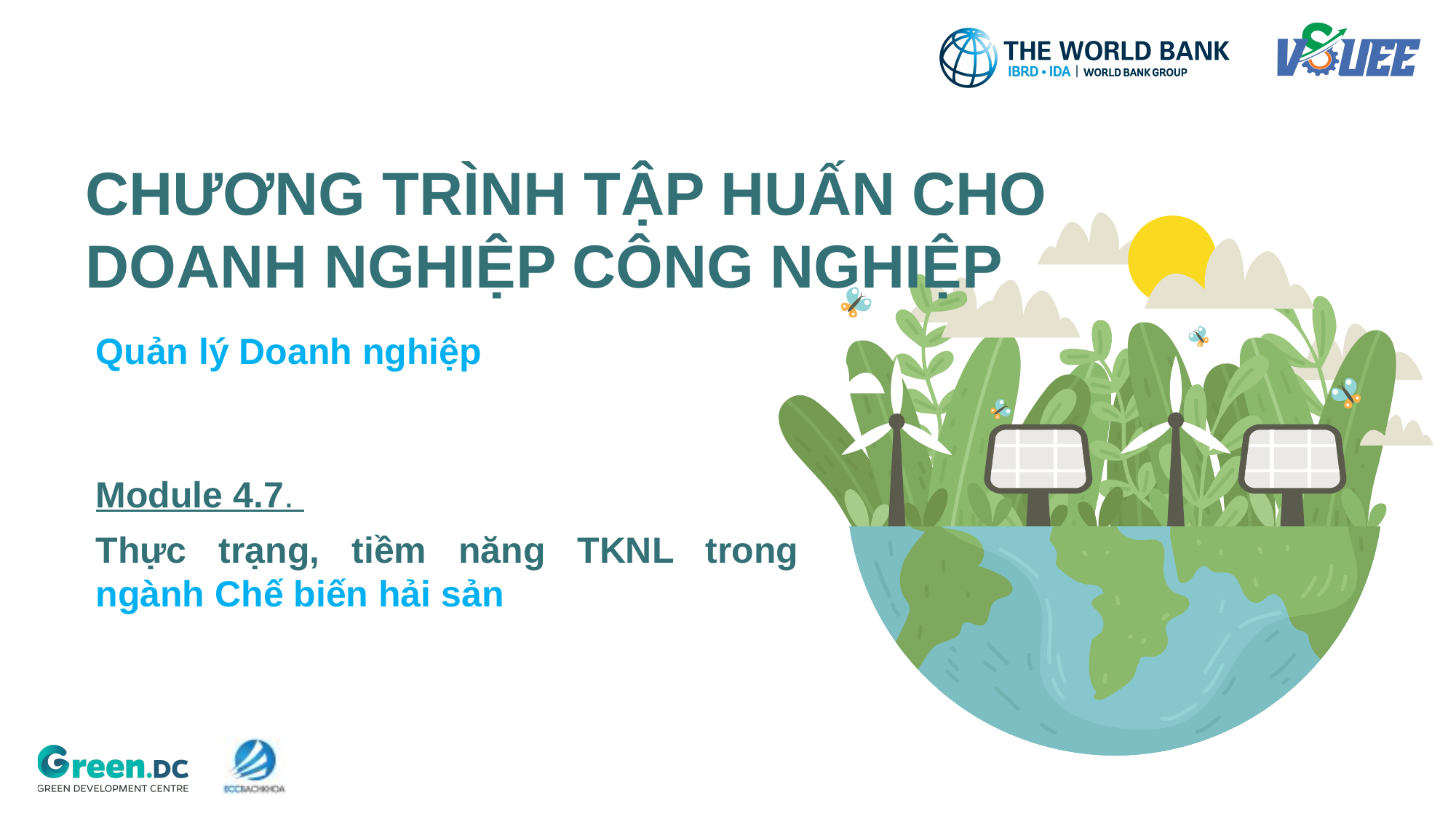

# CHƯƠNG TRÌNH TẬP HUẤN CHO DOANH NGHIỆP CÔNG NGHIỆP

Quản lý Doanh nghiệp
Module 4.7.
Thực trạng, tiềm năng TKNL trong ngành Chế biến hải sản